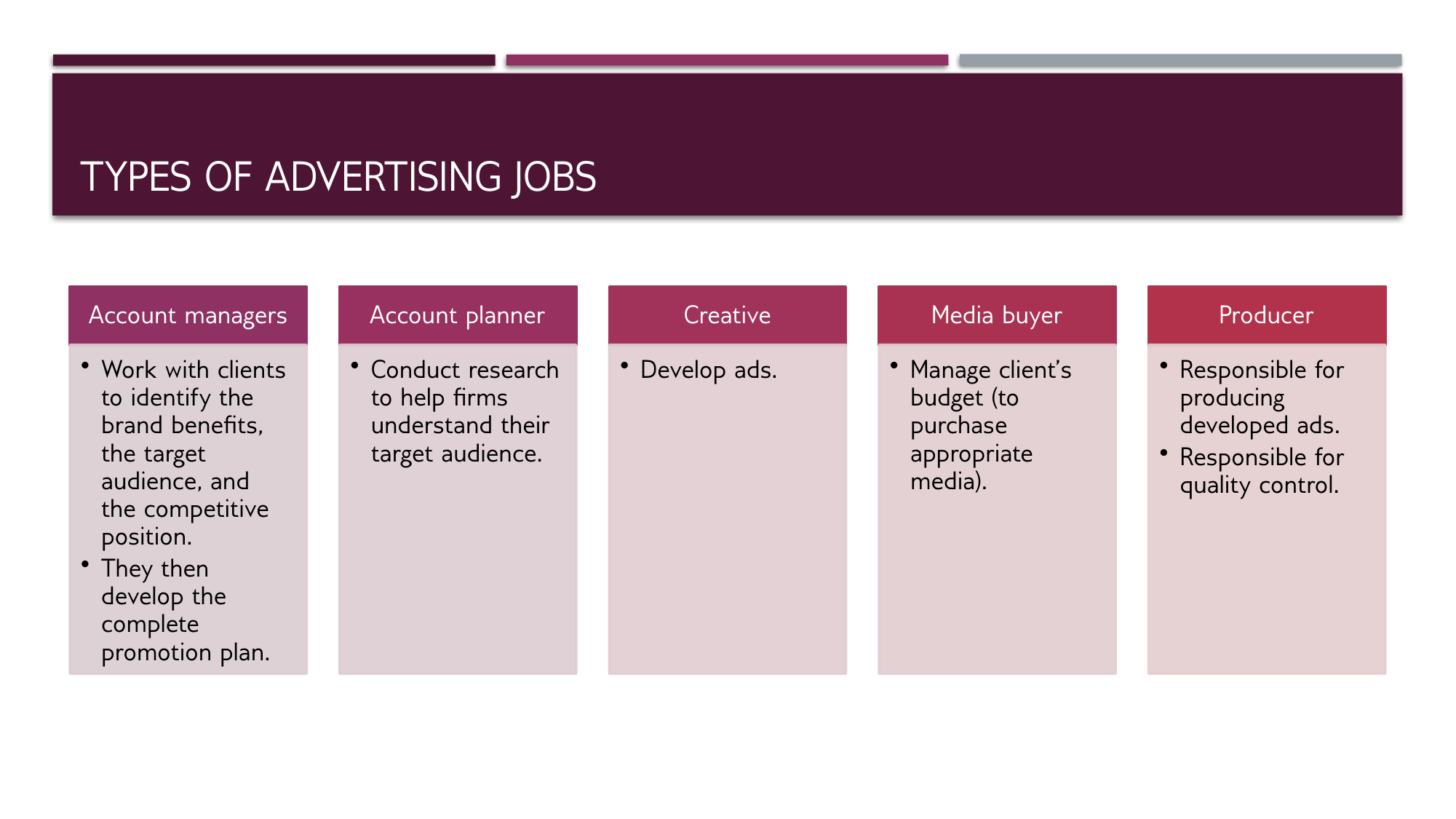

# Types of advertising jobs
Account managers
Work with clients to identify the brand benefits, the target audience, and the competitive position.
They then develop the complete promotion plan.
Account planner
Conduct research to help firms understand their target audience.
Creative
Develop ads.
Media buyer
Manage client’s budget (to purchase appropriate media).
Producer
Responsible for producing developed ads.
Responsible for quality control.